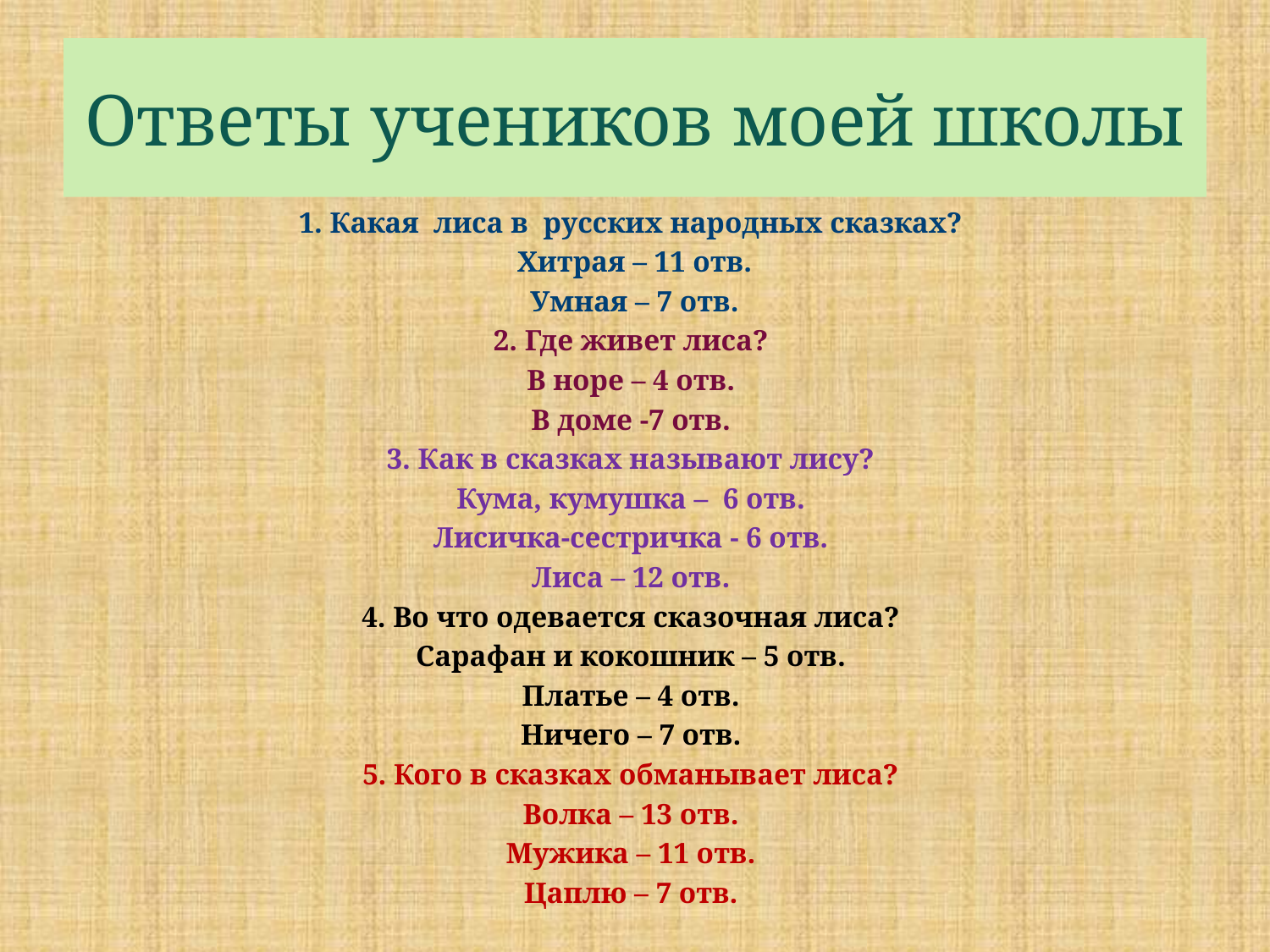

# Ответы учеников моей школы
1. Какая  лиса в  русских народных сказках?
 Хитрая – 11 отв.
 Умная – 7 отв.
2. Где живет лиса?
В норе – 4 отв.
В доме -7 отв.
3. Как в сказках называют лису?
Кума, кумушка –  6 отв.
Лисичка-сестричка - 6 отв.
Лиса – 12 отв.
4. Во что одевается сказочная лиса?
Сарафан и кокошник – 5 отв.
Платье – 4 отв.
Ничего – 7 отв.
5. Кого в сказках обманывает лиса?
Волка – 13 отв.
Мужика – 11 отв.
Цаплю – 7 отв.